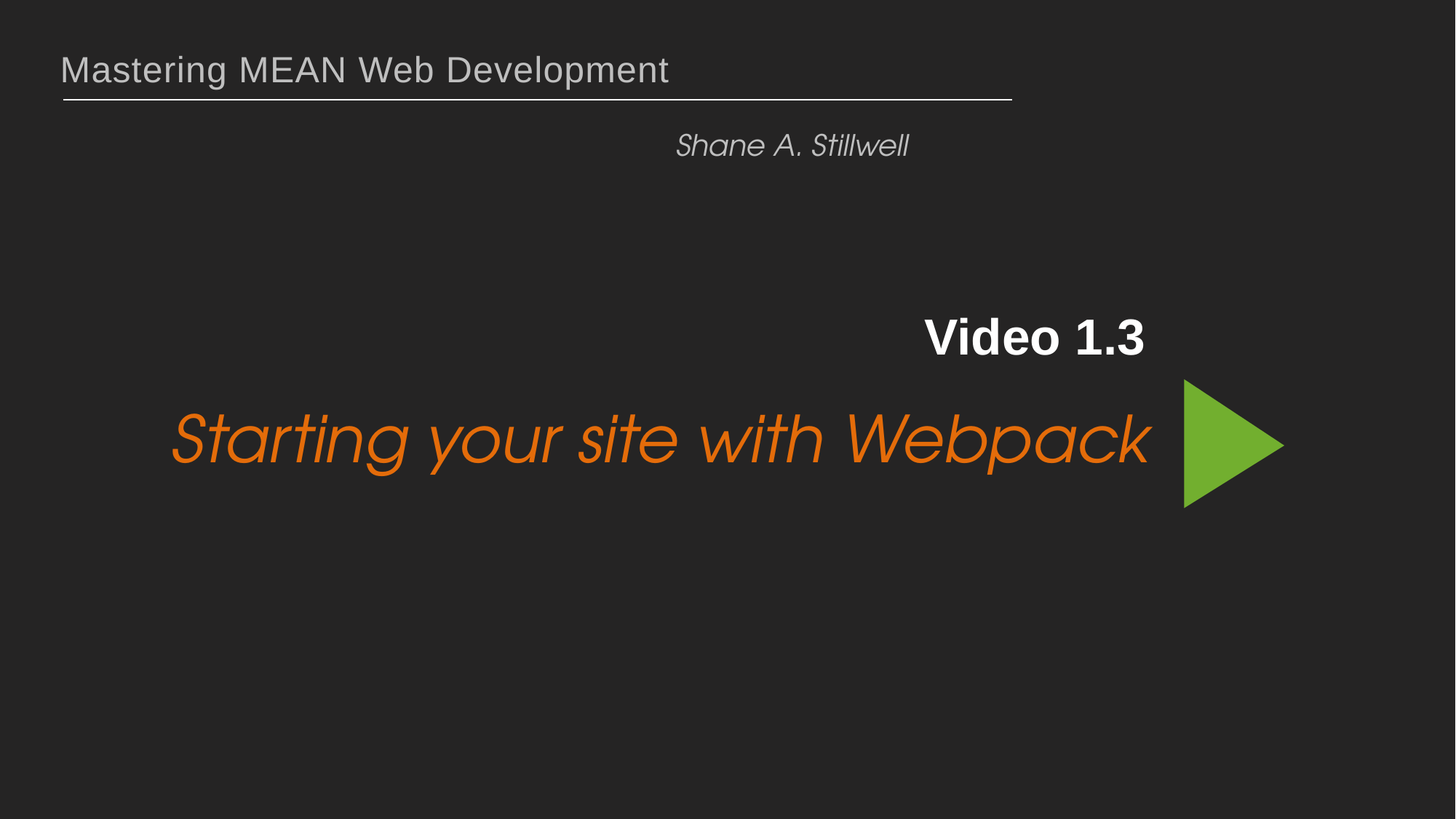

Mastering MEAN Web Development
Shane A. Stillwell
Video 1.3
Starting your site with Webpack